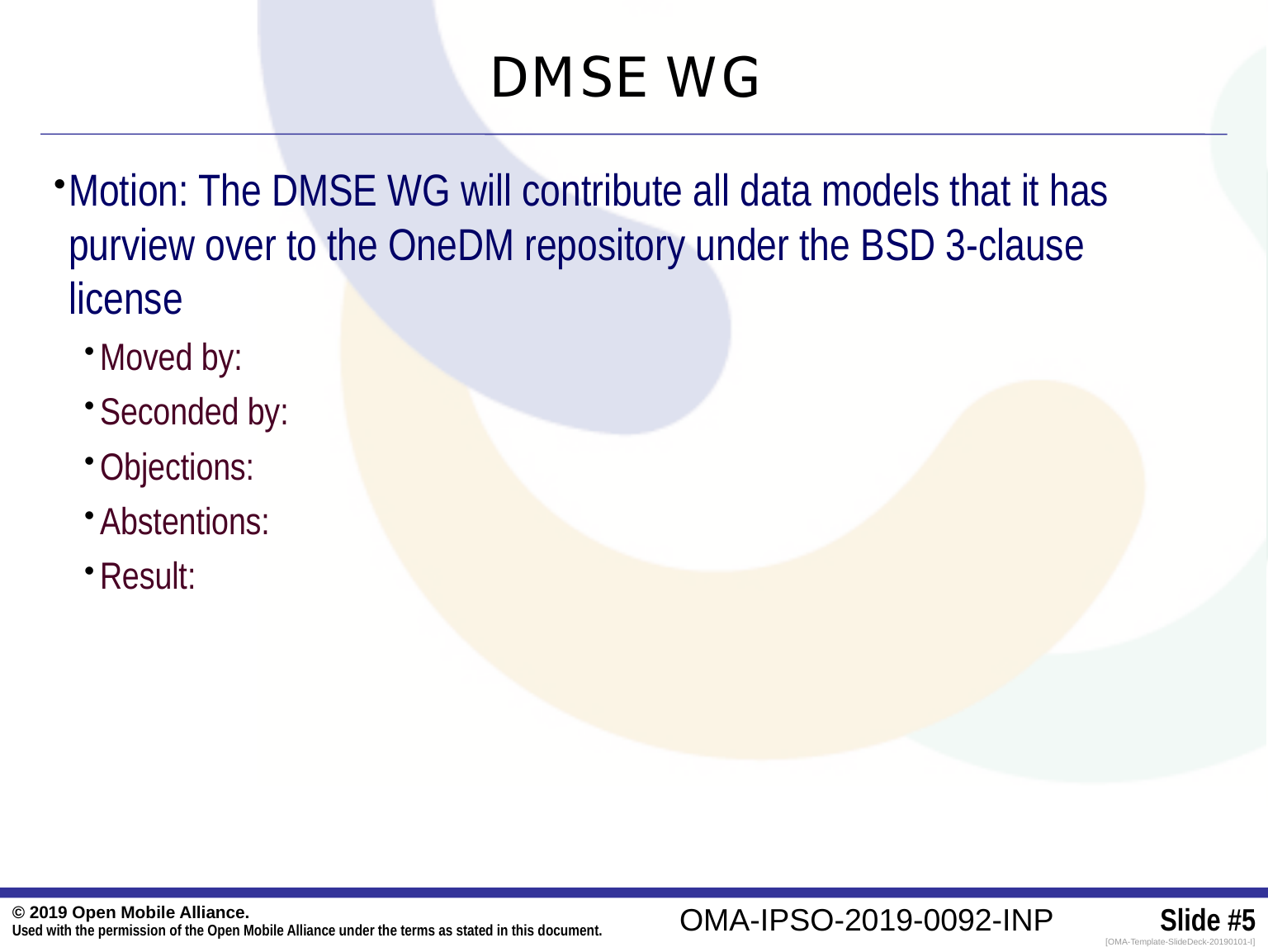

# DMSE WG
Motion: The DMSE WG will contribute all data models that it has purview over to the OneDM repository under the BSD 3-clause license
Moved by:
Seconded by:
Objections:
Abstentions:
Result: